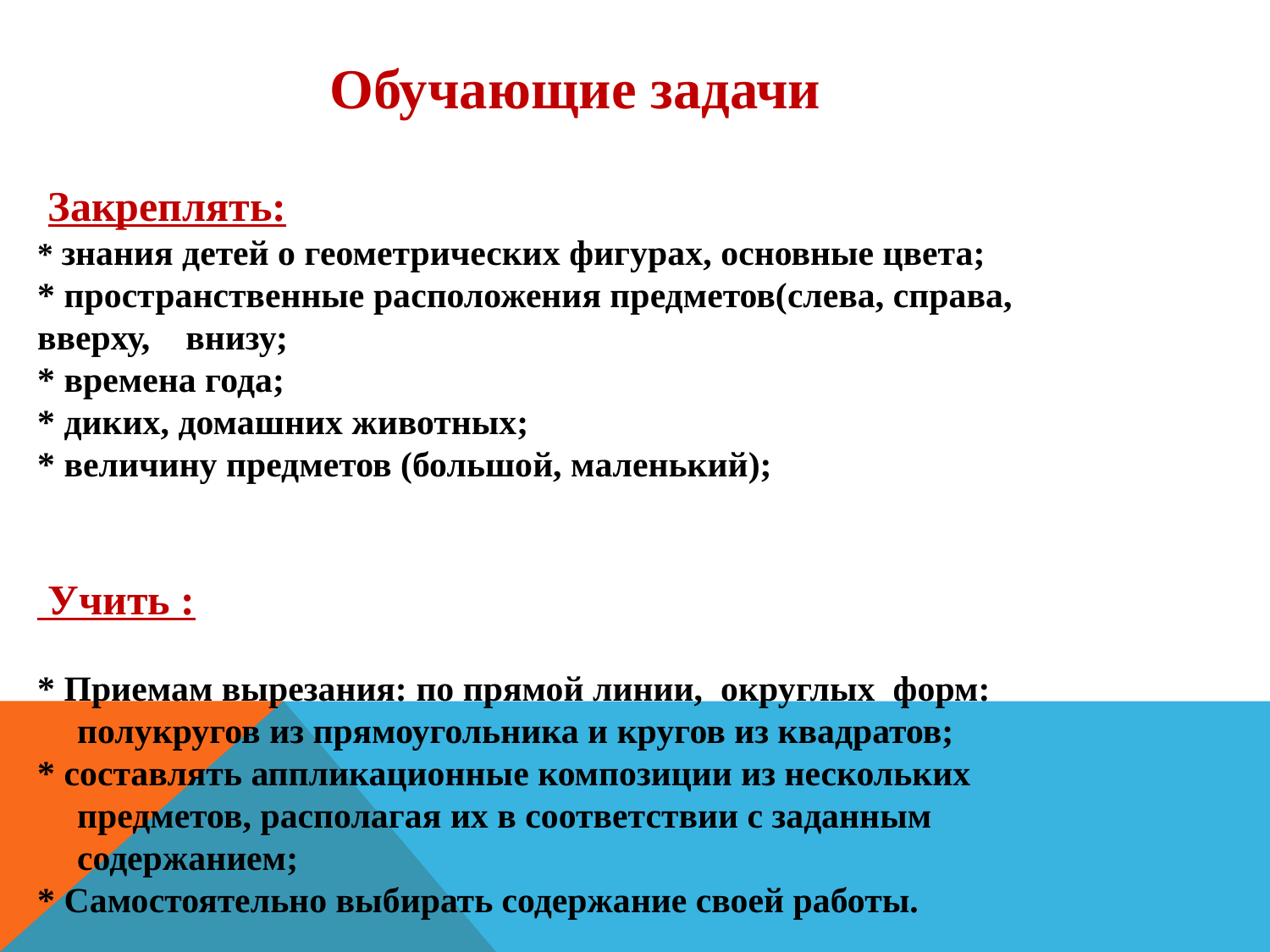

Обучающие задачи

 Закреплять:
* знания детей о геометрических фигурах, основные цвета;
* пространственные расположения предметов(слева, справа, вверху,    внизу;
* времена года;
* диких, домашних животных;
* величину предметов (большой, маленький);

 Учить :

* Приемам вырезания: по прямой линии,  округлых  форм: полукругов из прямоугольника и кругов из квадратов;
* составлять аппликационные композиции из нескольких предметов, располагая их в соответствии с заданным содержанием;
* Самостоятельно выбирать содержание своей работы.